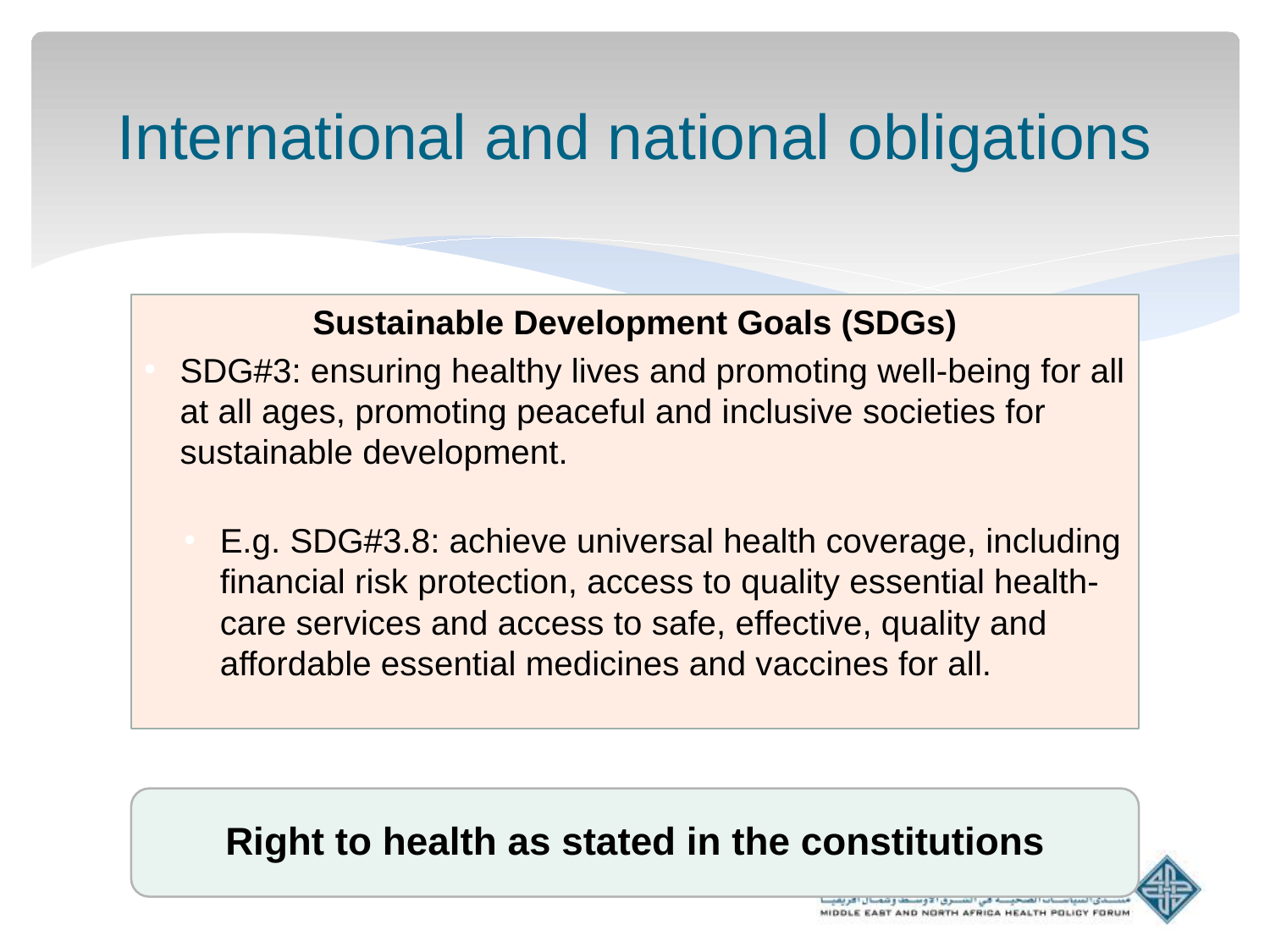

# International and national obligations
Sustainable Development Goals (SDGs)
SDG#3: ensuring healthy lives and promoting well-being for all at all ages, promoting peaceful and inclusive societies for sustainable development.

E.g. SDG#3.8: achieve universal health coverage, including financial risk protection, access to quality essential health-care services and access to safe, effective, quality and affordable essential medicines and vaccines for all.
Right to health as stated in the constitutions